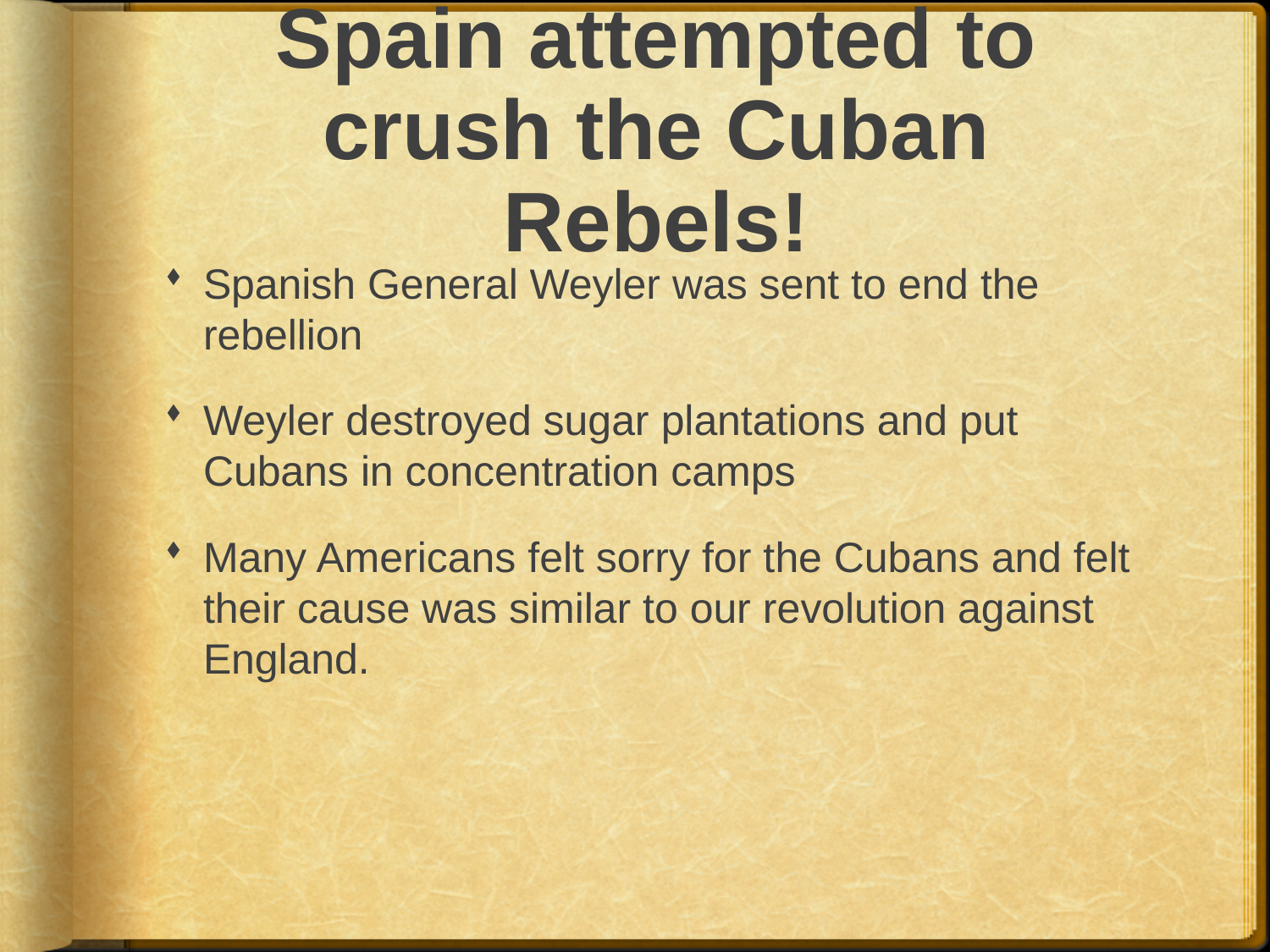

# Spain attempted to crush the Cuban Rebels!
Spanish General Weyler was sent to end the rebellion
Weyler destroyed sugar plantations and put Cubans in concentration camps
Many Americans felt sorry for the Cubans and felt their cause was similar to our revolution against England.